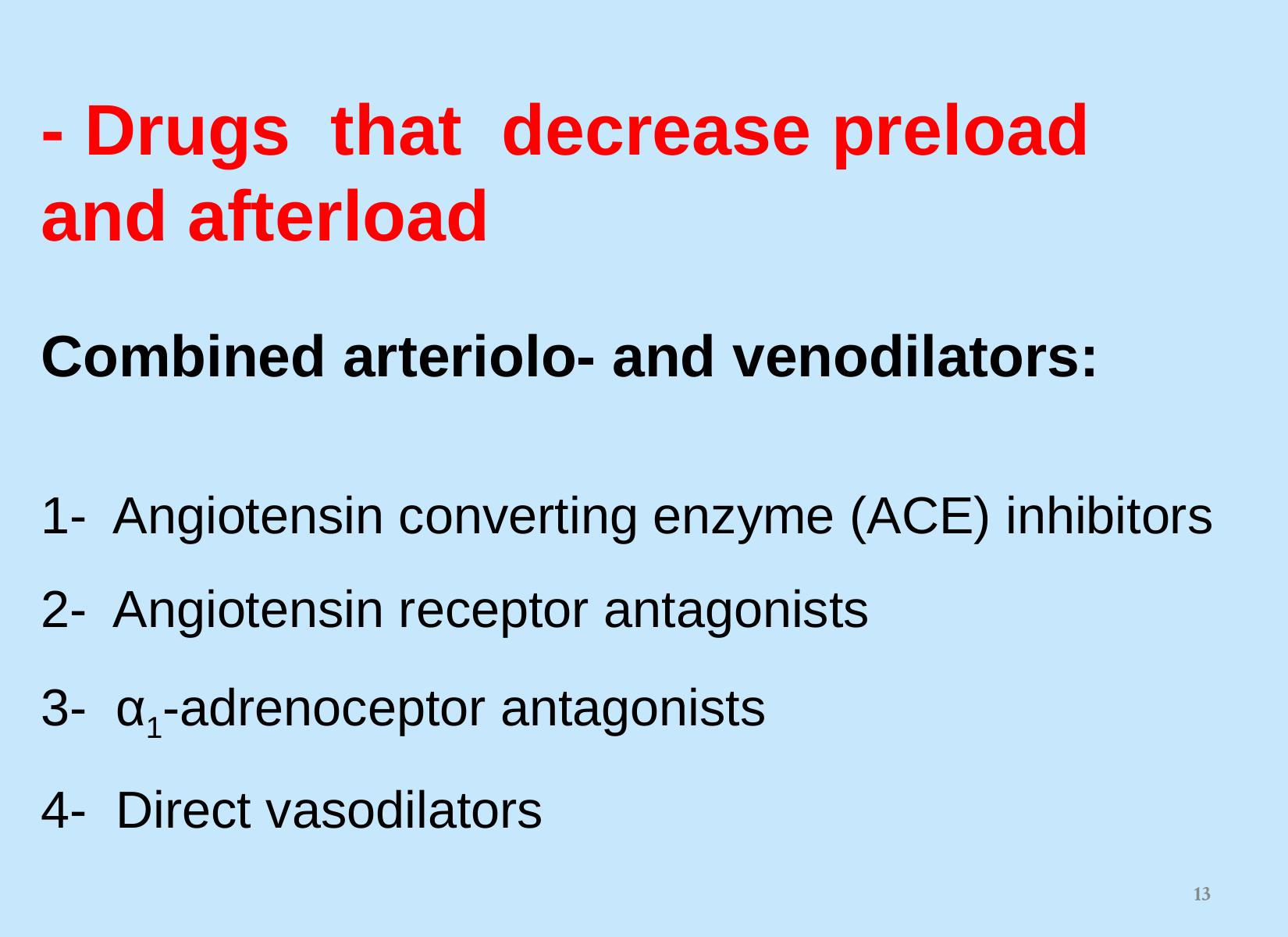

- Drugs  that  decrease preload and afterload

Combined arteriolo- and venodilators:

1-  Angiotensin converting enzyme (ACE) inhibitors
2-  Angiotensin receptor antagonists
3-  α1-adrenoceptor antagonists
4-  Direct vasodilators

13